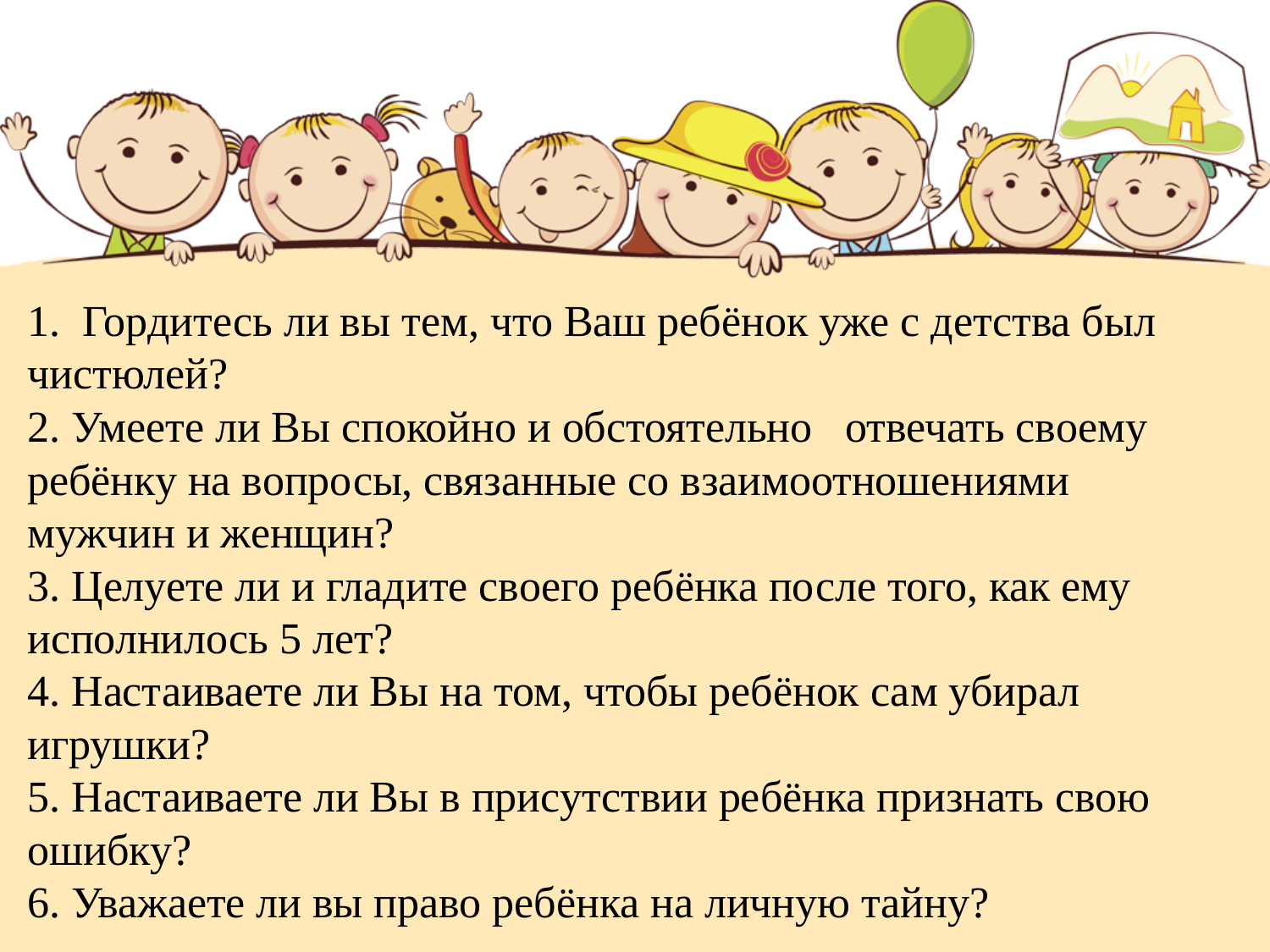

1.  Гордитесь ли вы тем, что Ваш ребёнок уже с детства был чистюлей?
2. Умеете ли Вы спокойно и обстоятельно   отвечать своему ребёнку на вопросы, связанные со взаимоотношениями мужчин и женщин?
3. Целуете ли и гладите своего ребёнка после того, как ему исполнилось 5 лет?
4. Настаиваете ли Вы на том, чтобы ребёнок сам убирал игрушки?
5. Настаиваете ли Вы в присутствии ребёнка признать свою ошибку?
6. Уважаете ли вы право ребёнка на личную тайну?